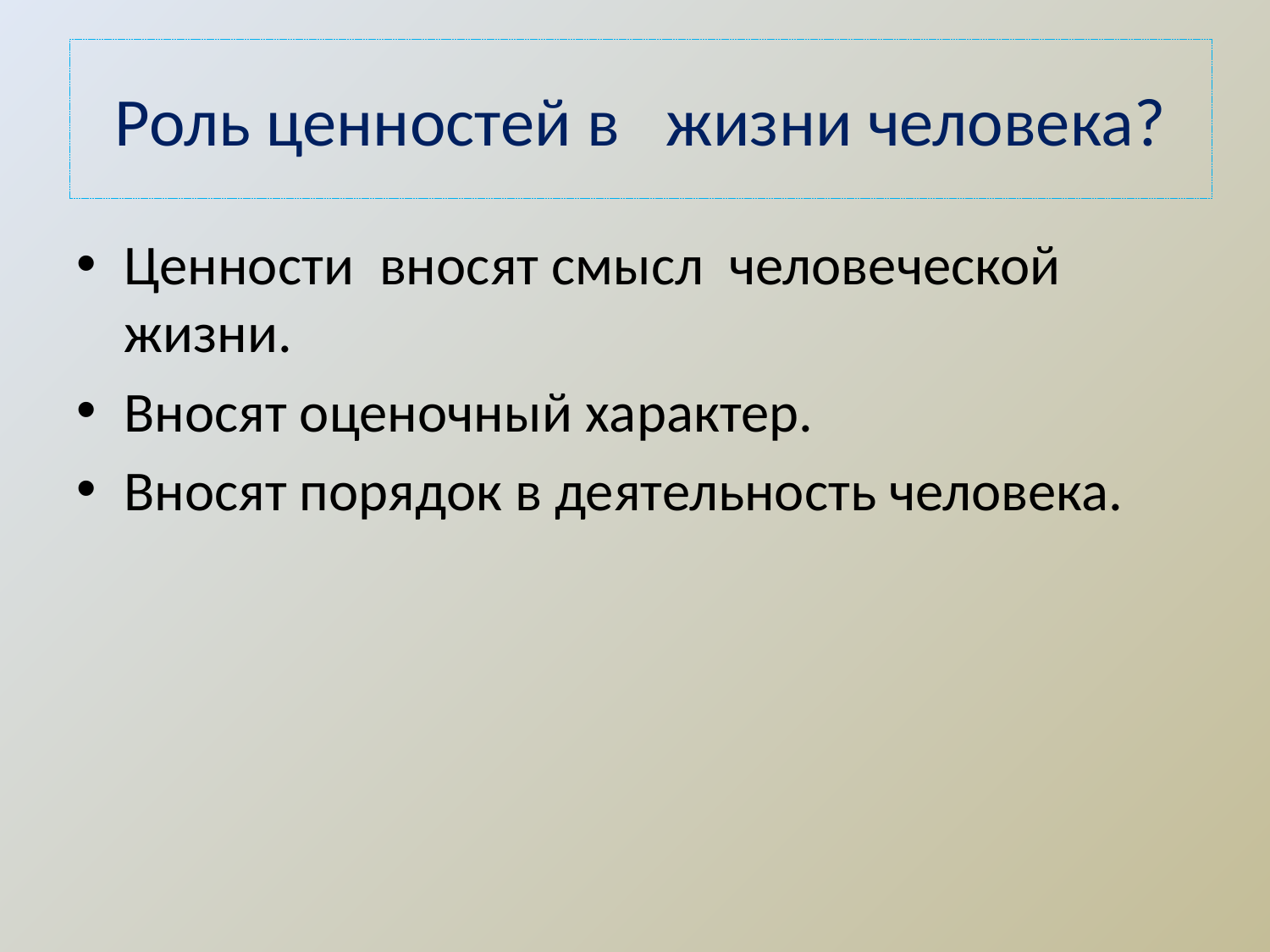

# Роль ценностей в   жизни человека?
Ценности  вносят смысл  человеческой  жизни.
Вносят оценочный характер.
Вносят порядок в деятельность человека.